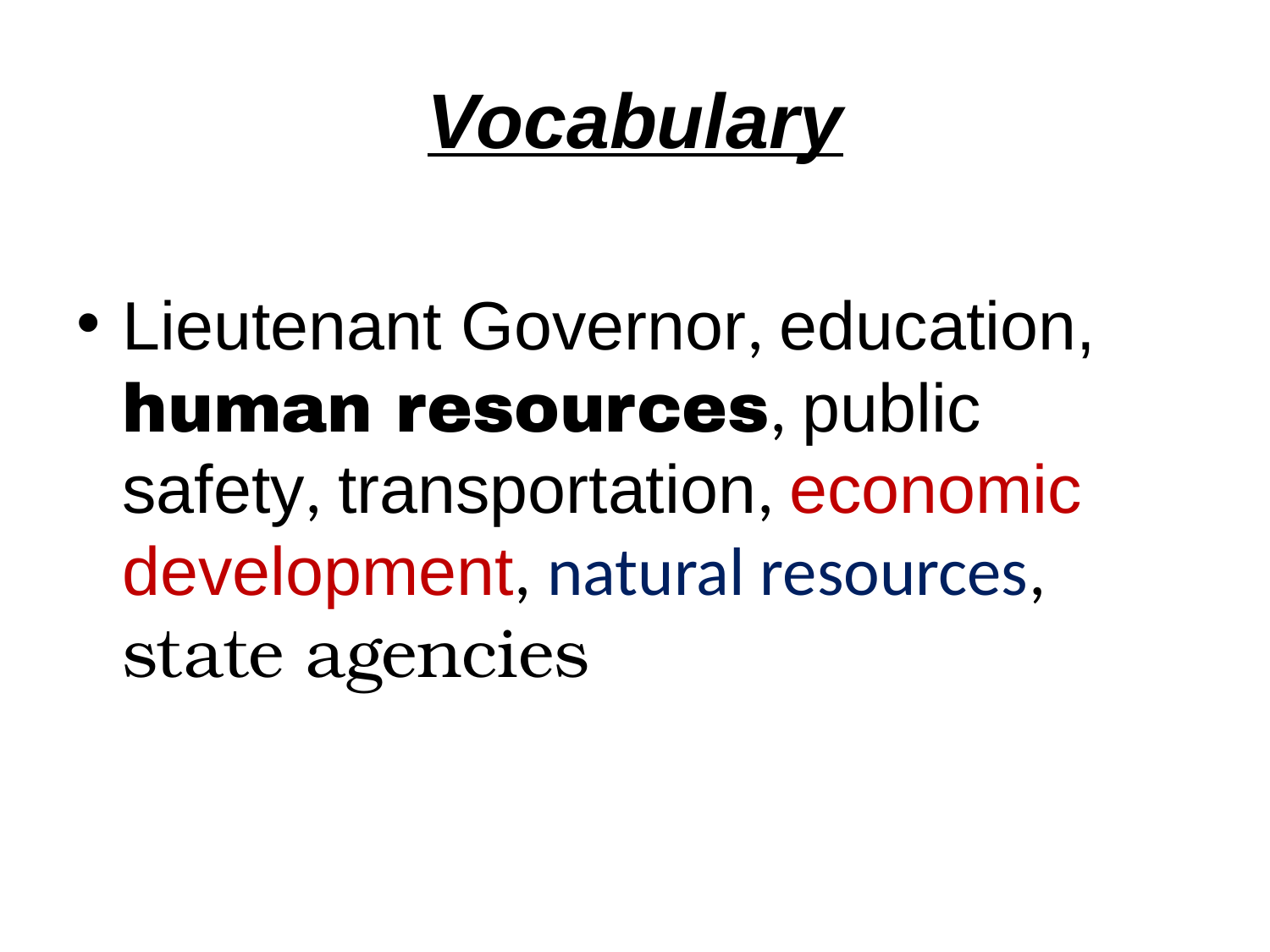

# Vocabulary
Lieutenant Governor, education, human resources, public safety, transportation, economic development, natural resources, state agencies